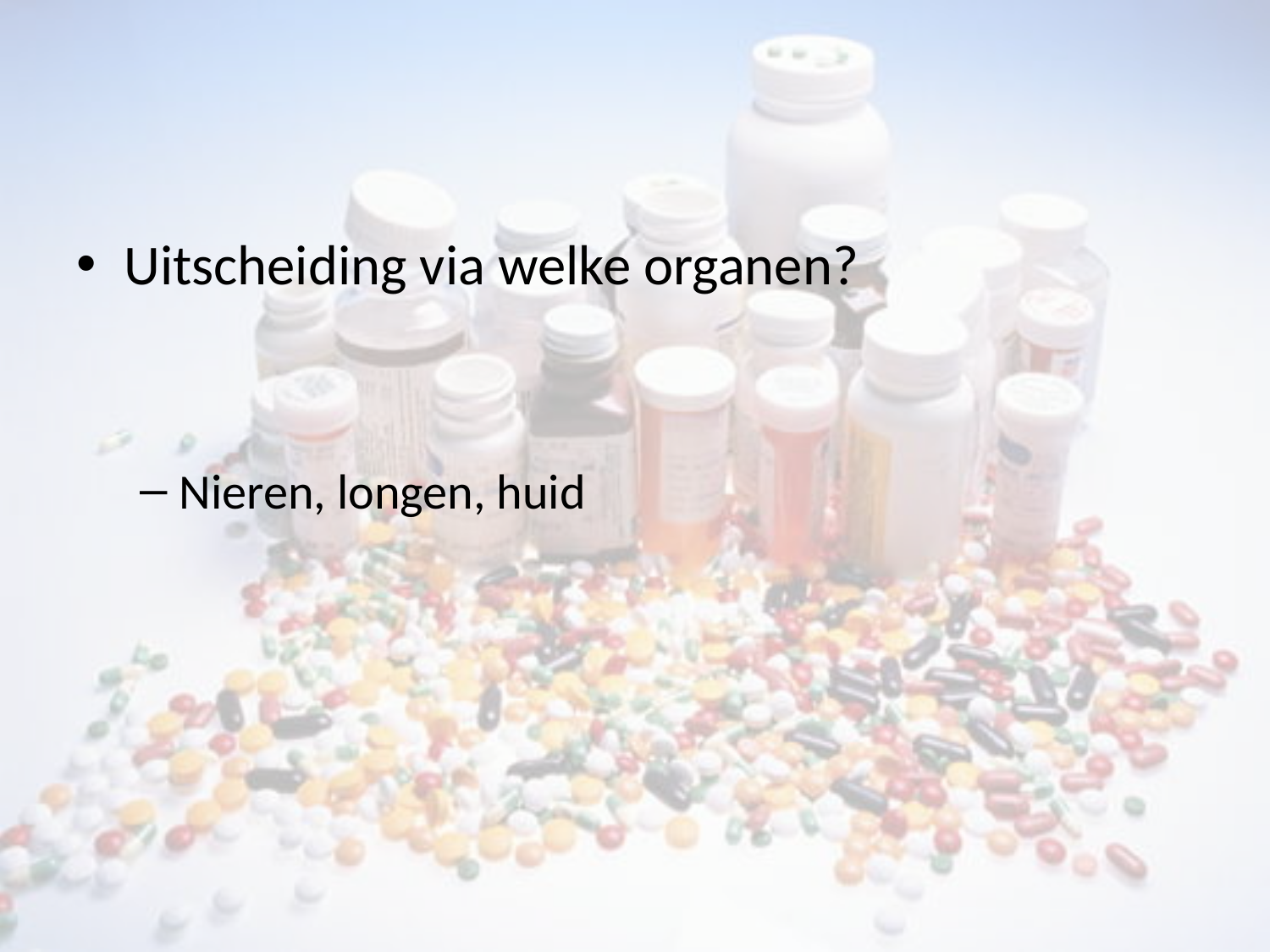

#
Uitscheiding via welke organen?

Nieren, longen, huid